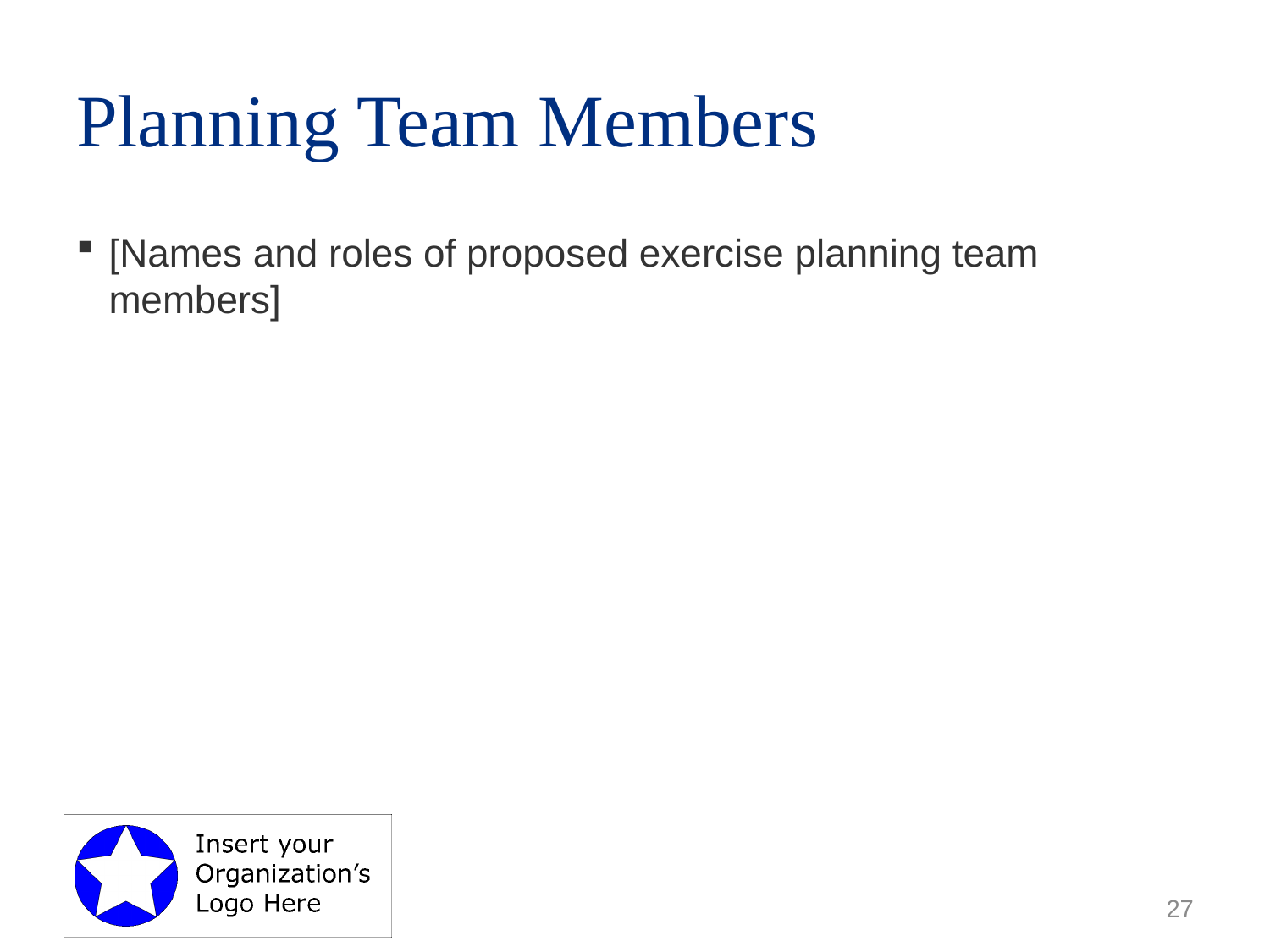

# Planning Team Members
[Names and roles of proposed exercise planning team members]

27